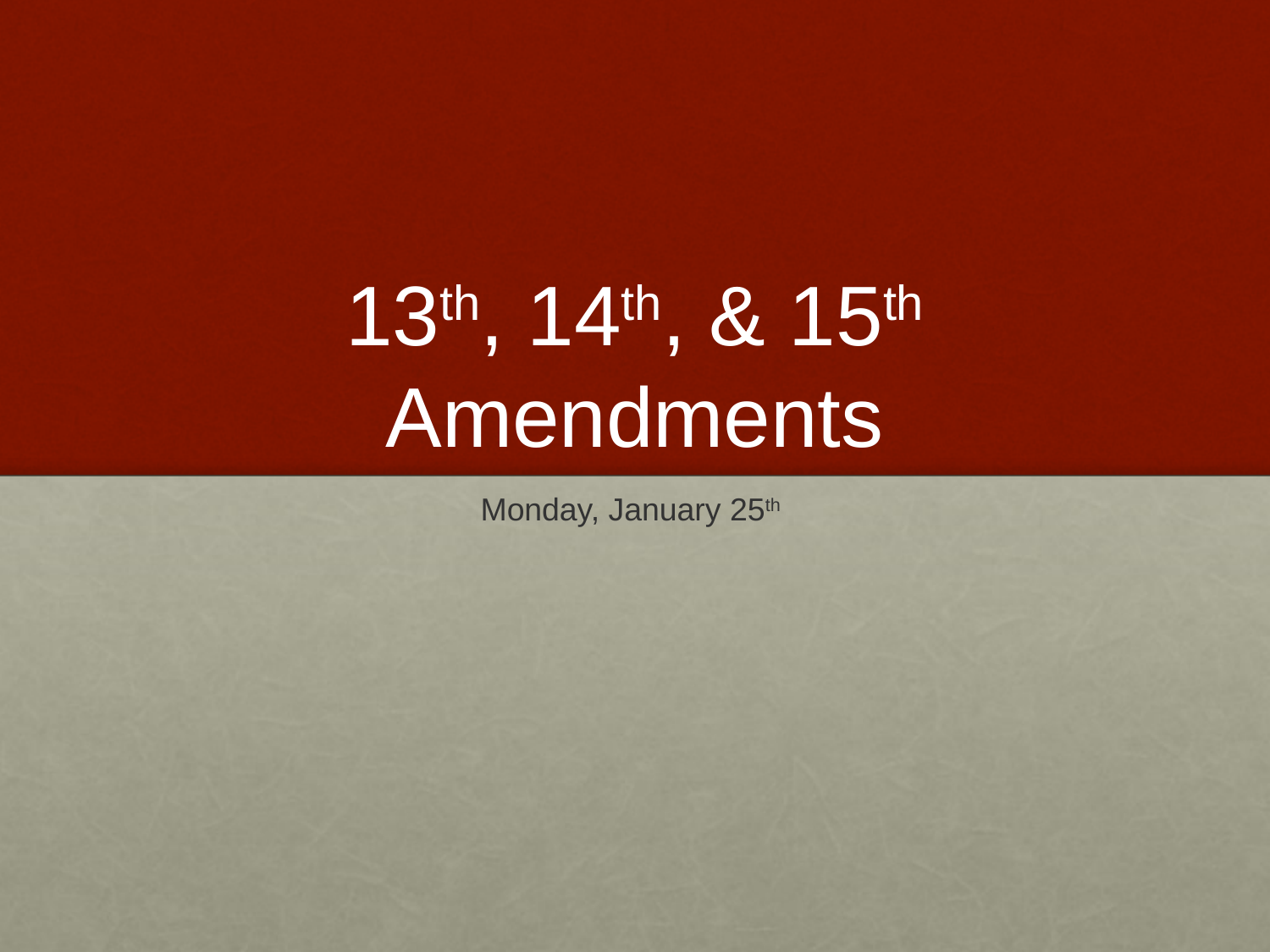

# 13th, 14th, & 15th Amendments
Monday, January 25th